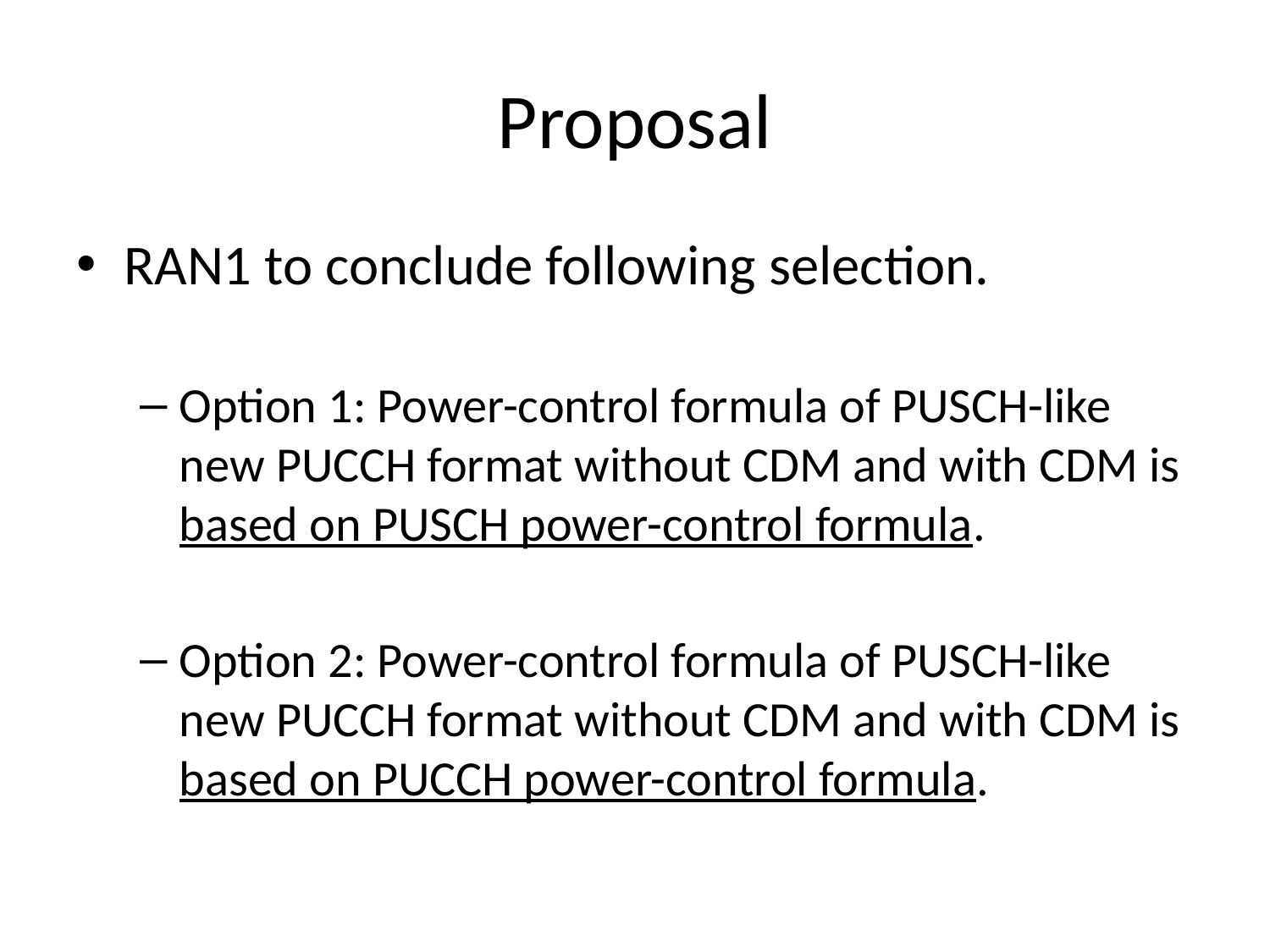

# Proposal
RAN1 to conclude following selection.

Option 1: Power-control formula of PUSCH-like new PUCCH format without CDM and with CDM is based on PUSCH power-control formula.

Option 2: Power-control formula of PUSCH-like new PUCCH format without CDM and with CDM is based on PUCCH power-control formula.